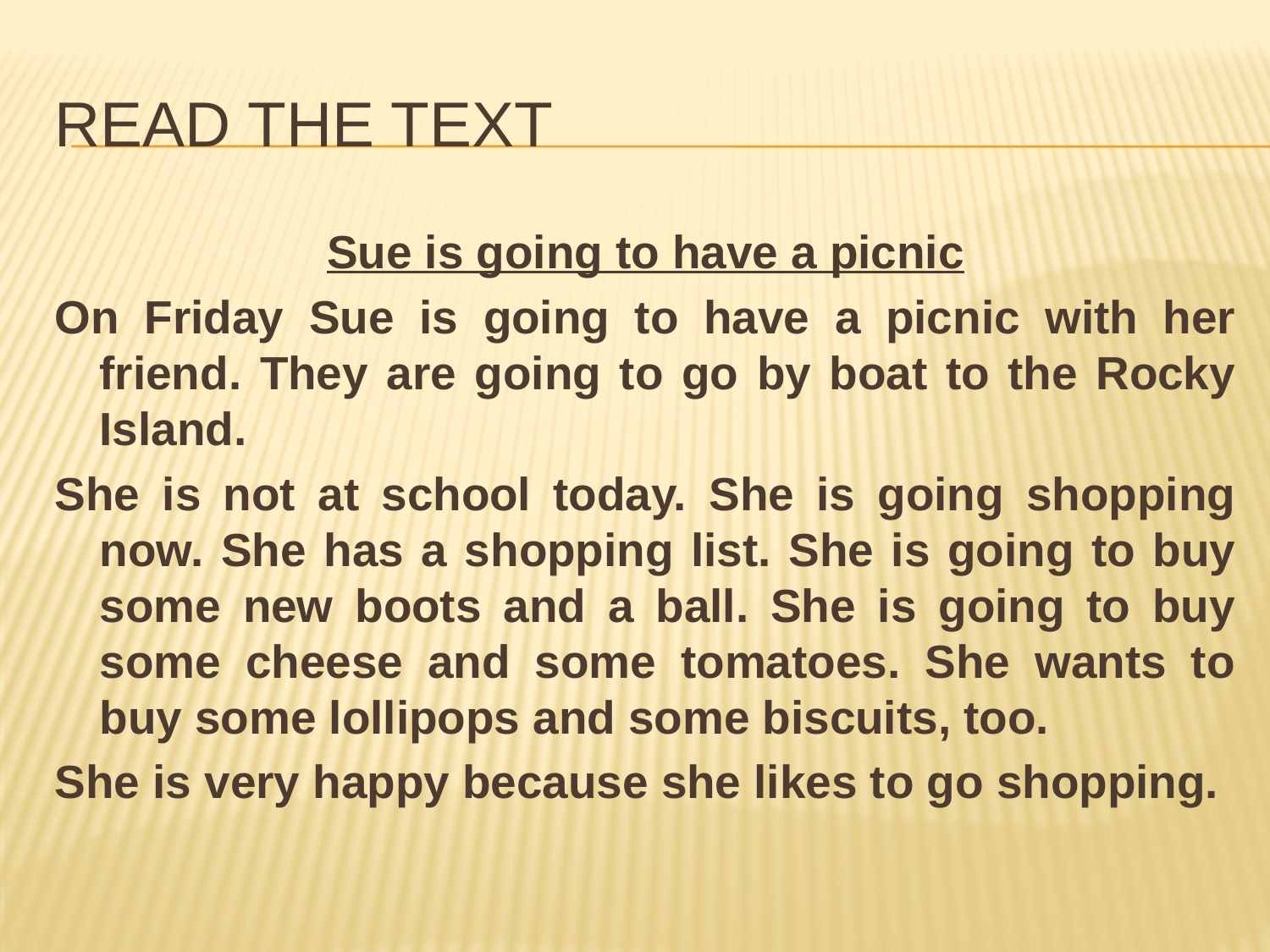

# Read the text
Sue is going to have a picnic
On Friday Sue is going to have a picnic with her friend. They are going to go by boat to the Rocky Island.
She is not at school today. She is going shopping now. She has a shopping list. She is going to buy some new boots and a ball. She is going to buy some cheese and some tomatoes. She wants to buy some lollipops and some biscuits, too.
She is very happy because she likes to go shopping.